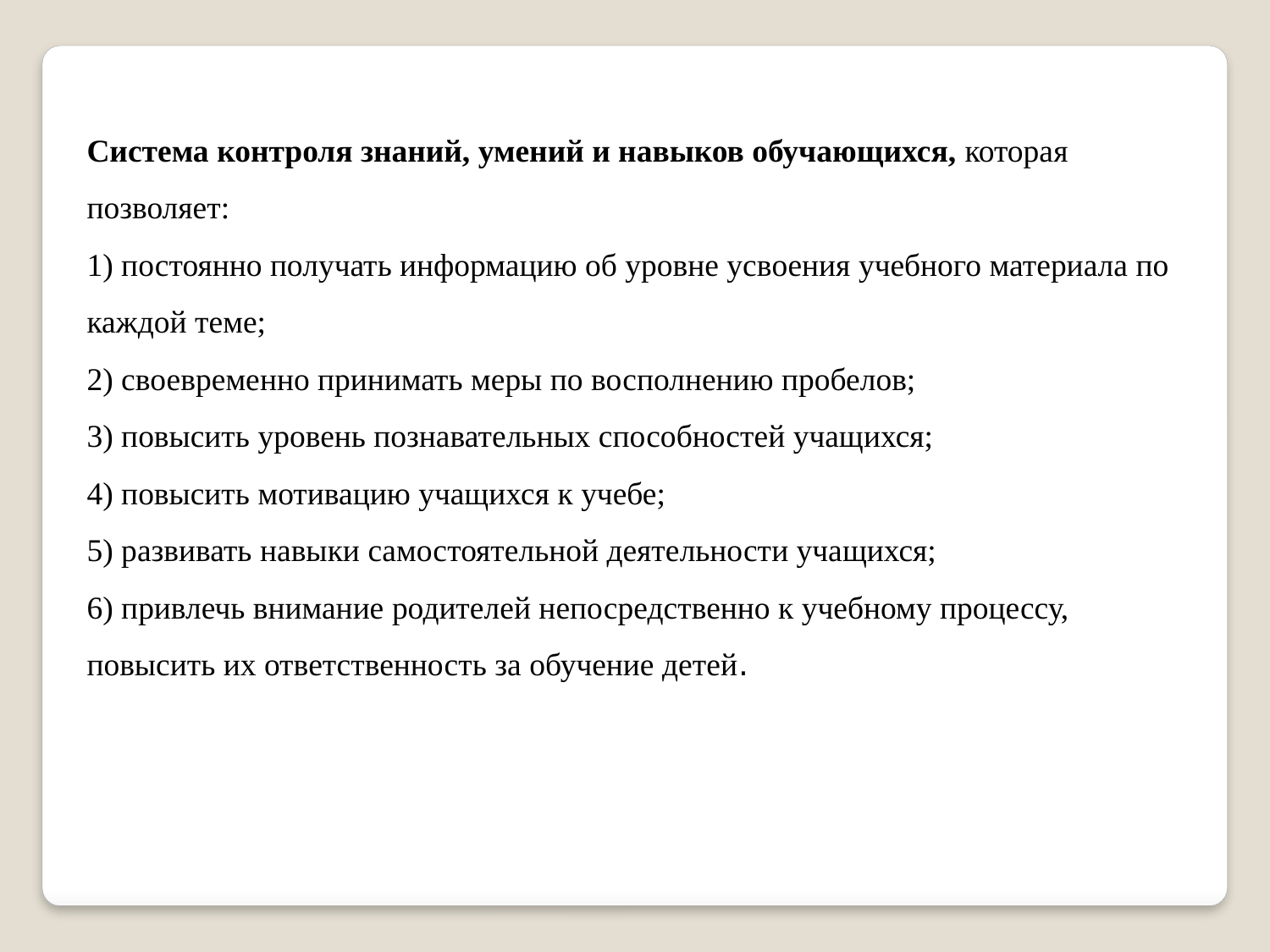

Система контроля знаний, умений и навыков обучающихся, которая позволяет:
1) постоянно получать информацию об уровне усвоения учебного материала по каждой теме;
2) своевременно принимать меры по восполнению пробелов;
3) повысить уровень познавательных способностей учащихся;
4) повысить мотивацию учащихся к учебе;
5) развивать навыки самостоятельной деятельности учащихся;
6) привлечь внимание родителей непосредственно к учебному процессу, повысить их ответственность за обучение детей.